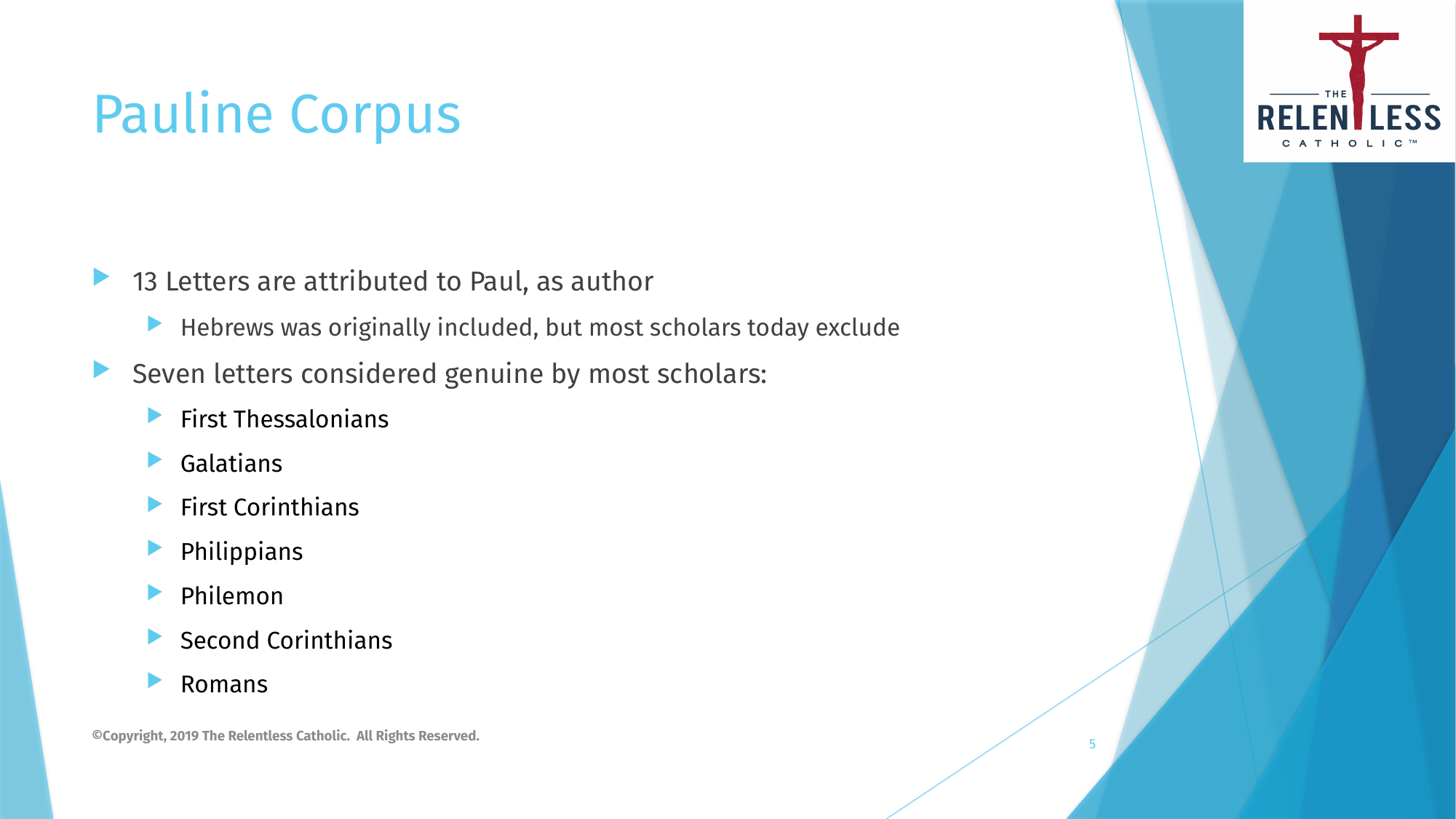

# Pauline Corpus
13 Letters are attributed to Paul, as author
Hebrews was originally included, but most scholars today exclude
Seven letters considered genuine by most scholars:
First Thessalonians
Galatians
First Corinthians
Philippians
Philemon
Second Corinthians
Romans

©Copyright, 2019 The Relentless Catholic.  All Rights Reserved.

5